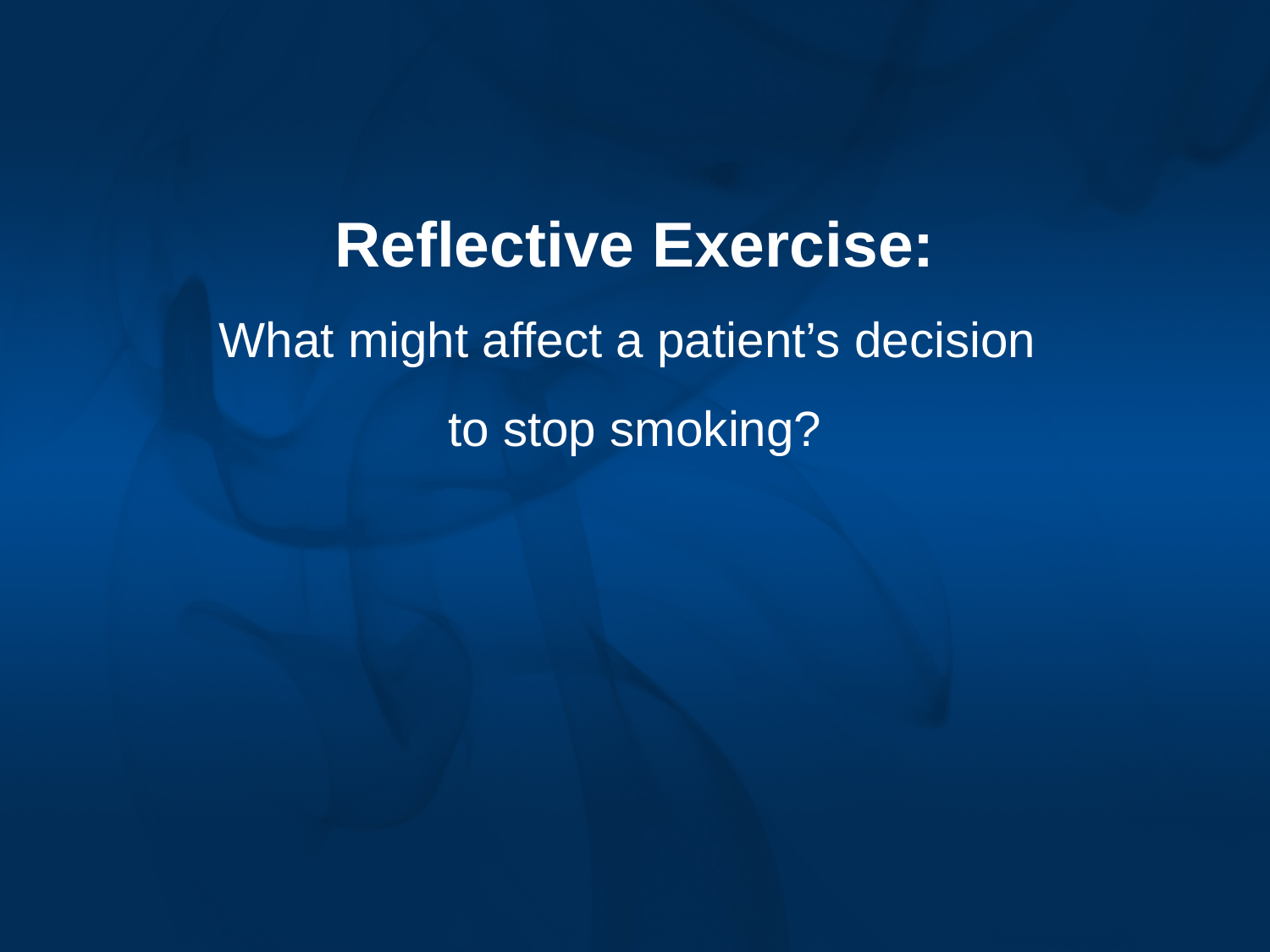

Reflective Exercise:
What might affect a patient’s decision
to stop smoking?